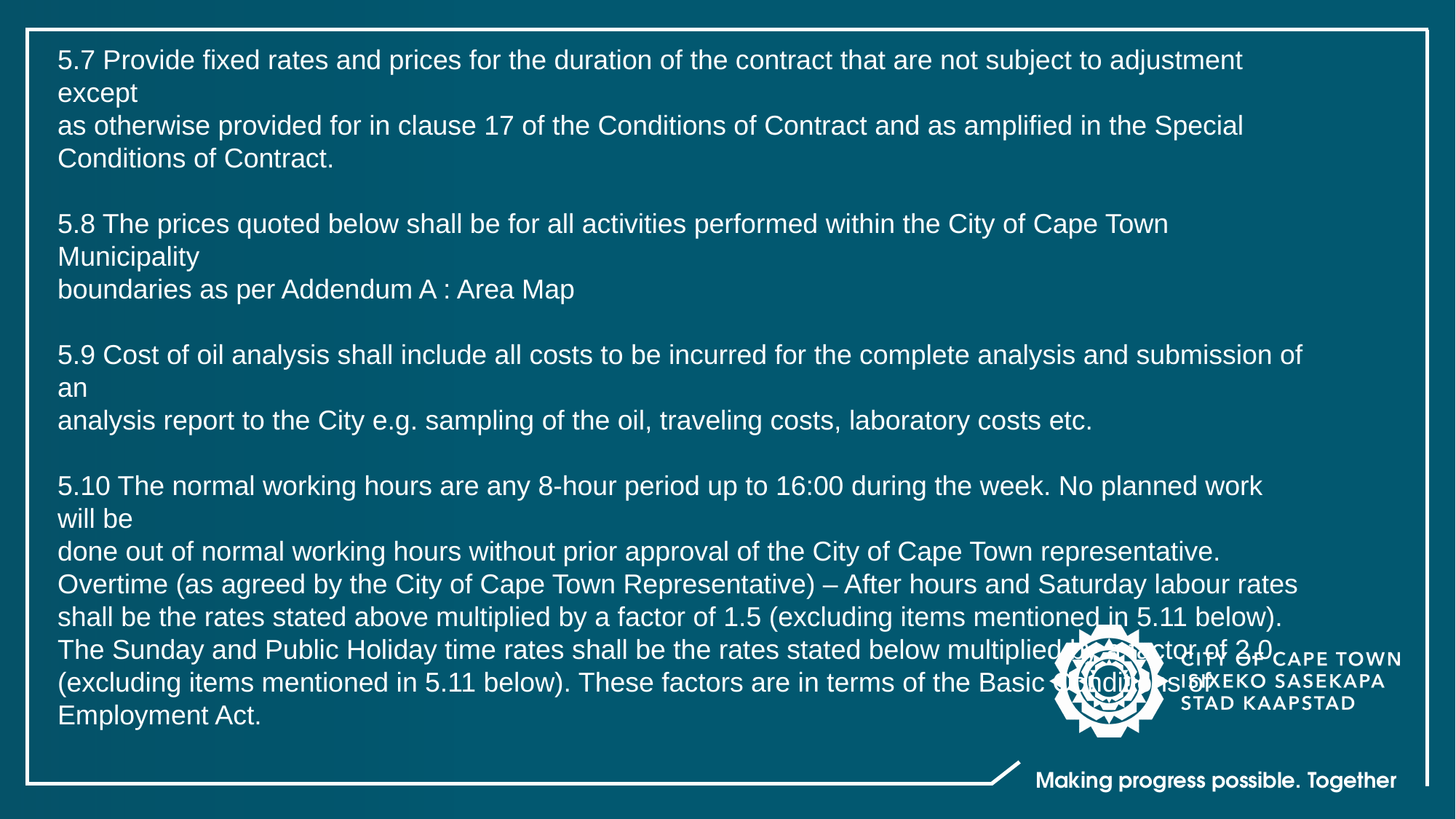

5.7 Provide fixed rates and prices for the duration of the contract that are not subject to adjustment except
as otherwise provided for in clause 17 of the Conditions of Contract and as amplified in the Special
Conditions of Contract.

5.8 The prices quoted below shall be for all activities performed within the City of Cape Town Municipality
boundaries as per Addendum A : Area Map

5.9 Cost of oil analysis shall include all costs to be incurred for the complete analysis and submission of an
analysis report to the City e.g. sampling of the oil, traveling costs, laboratory costs etc.

5.10 The normal working hours are any 8-hour period up to 16:00 during the week. No planned work will be
done out of normal working hours without prior approval of the City of Cape Town representative.
Overtime (as agreed by the City of Cape Town Representative) – After hours and Saturday labour rates
shall be the rates stated above multiplied by a factor of 1.5 (excluding items mentioned in 5.11 below).
The Sunday and Public Holiday time rates shall be the rates stated below multiplied by a factor of 2.0
(excluding items mentioned in 5.11 below). These factors are in terms of the Basic Conditions of
Employment Act.